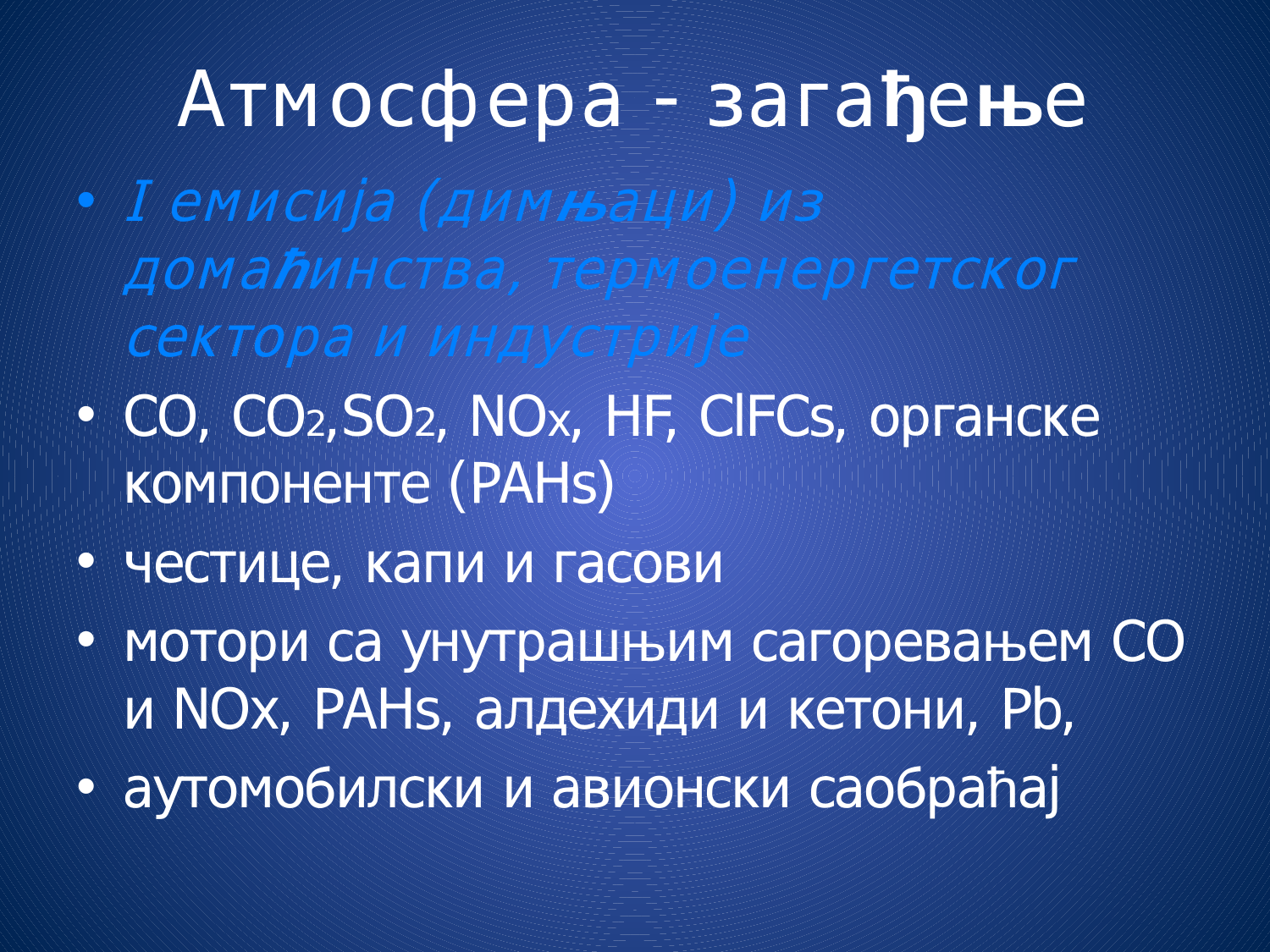

# Атмосфера - загађење
I емисија (димњаци) из домаћинства, термоенергетског сектора и индустрије
CО, CО2,SО2, NОx, HF, ClFCs, органске компоненте (PAHs)
честице, капи и гасови
мотори са унутрашњим сагоревањем CО и NОx, PAHs, алдехиди и кетони, Pb,
аутомобилски и авионски саобраћај